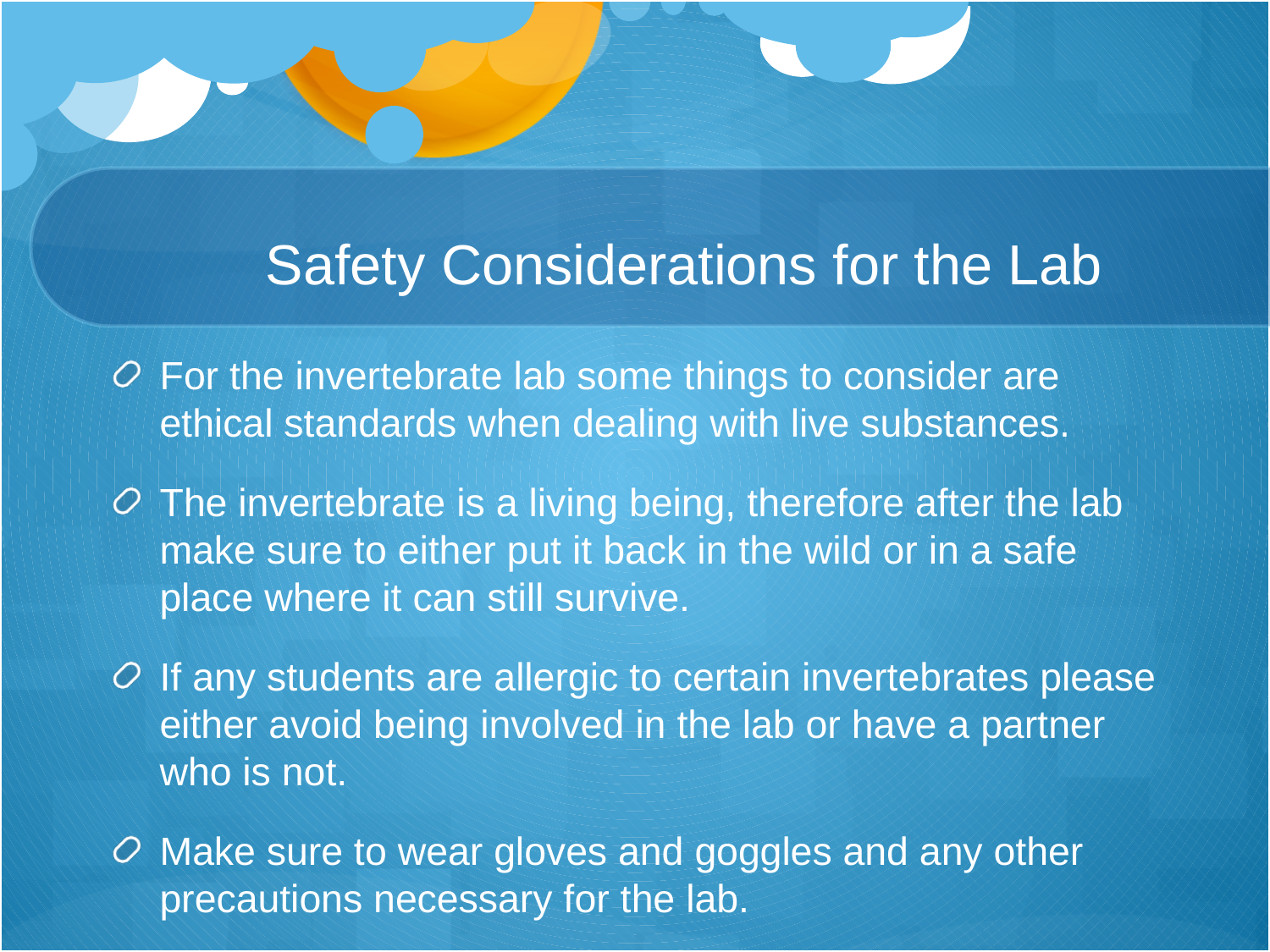

# Safety Considerations for the Lab
For the invertebrate lab some things to consider are ethical standards when dealing with live substances.
The invertebrate is a living being, therefore after the lab make sure to either put it back in the wild or in a safe place where it can still survive.
If any students are allergic to certain invertebrates please either avoid being involved in the lab or have a partner who is not.
Make sure to wear gloves and goggles and any other precautions necessary for the lab.